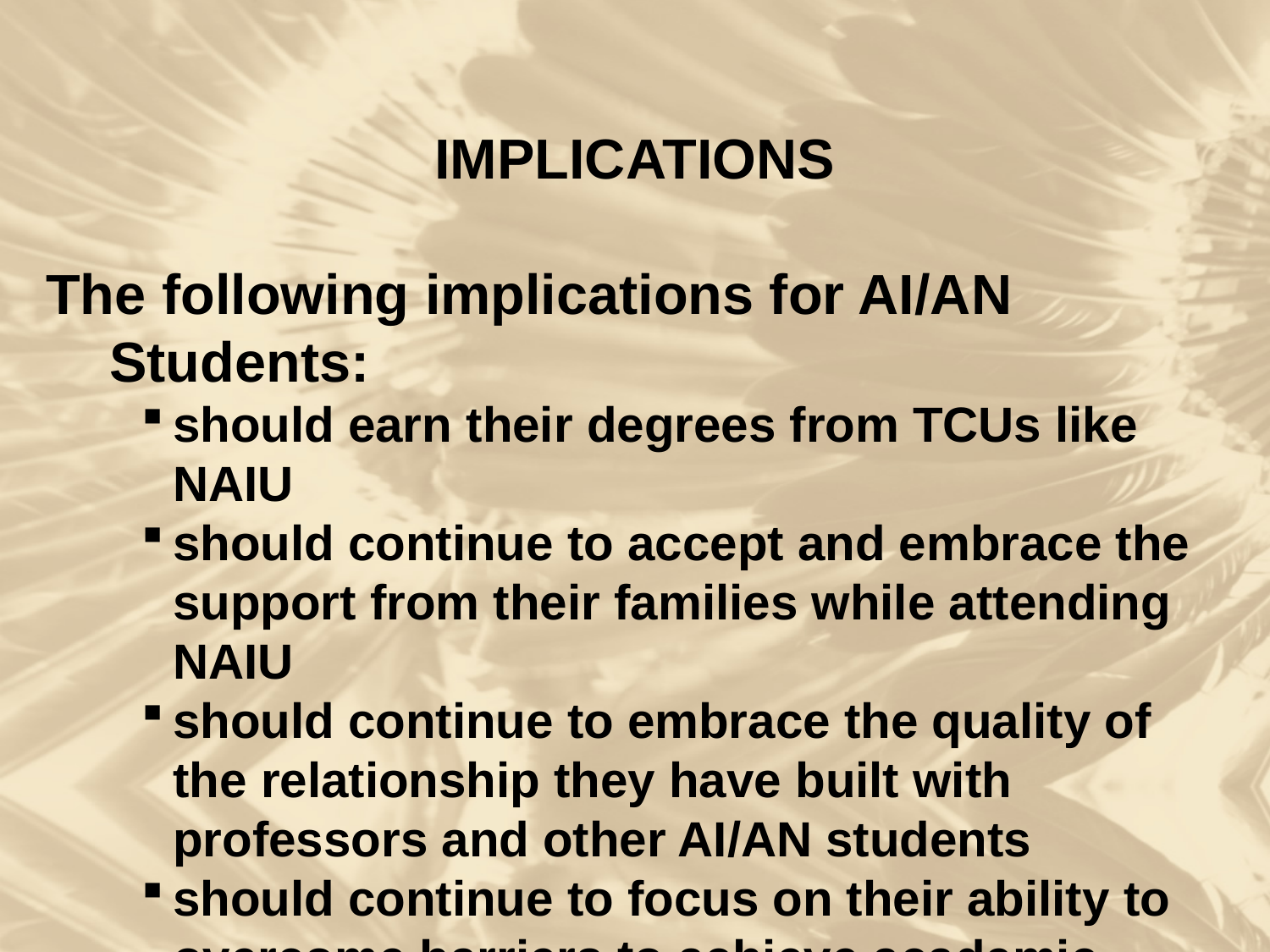

IMPLICATIONS

The following implications for AI/AN Students:
should earn their degrees from TCUs like NAIU
should continue to accept and embrace the support from their families while attending NAIU
should continue to embrace the quality of the relationship they have built with professors and other AI/AN students
should continue to focus on their ability to overcome barriers to achieve academic success